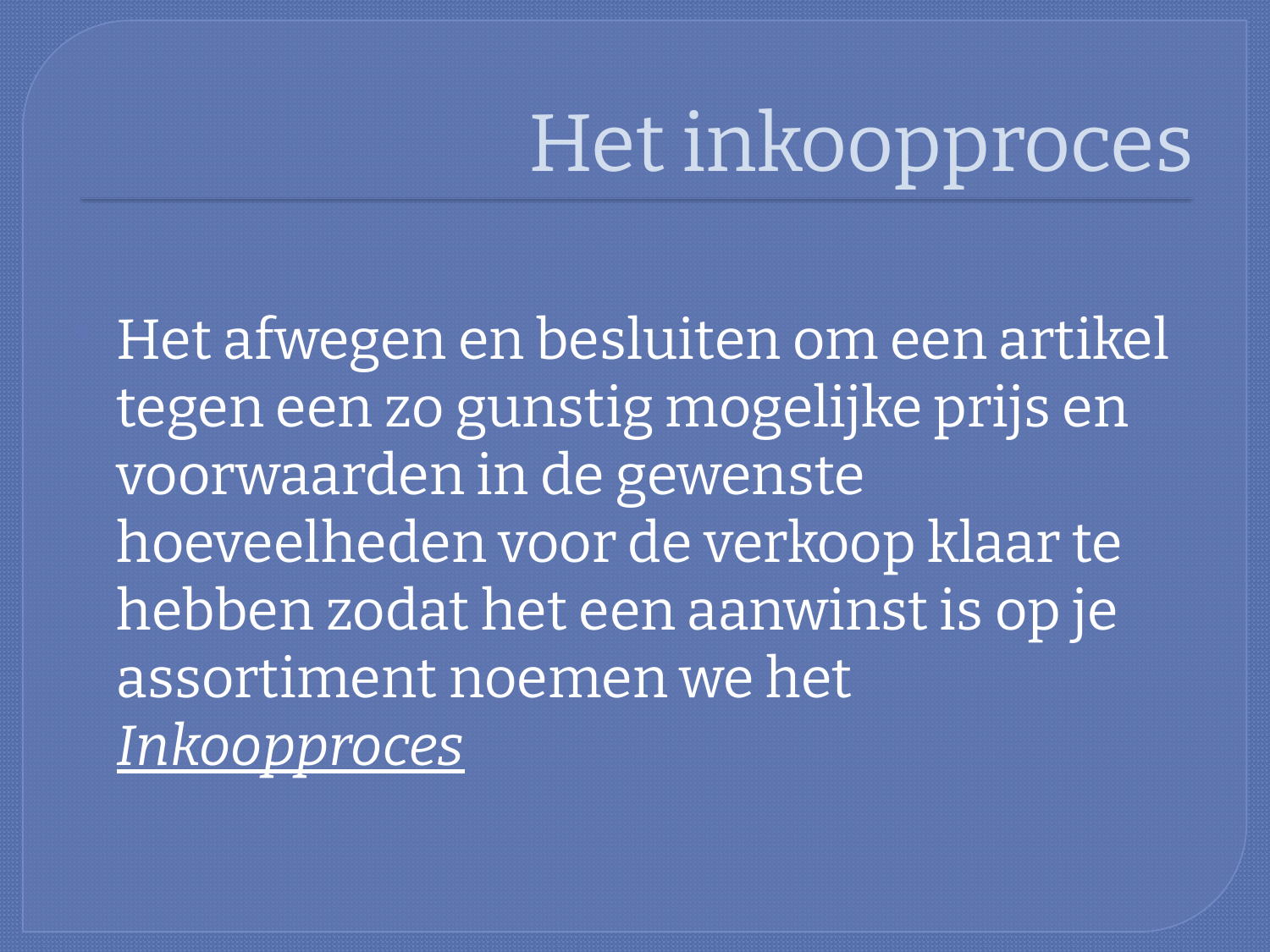

# Het inkoopproces

Het afwegen en besluiten om een artikel tegen een zo gunstig mogelijke prijs en voorwaarden in de gewenste hoeveelheden voor de verkoop klaar te hebben zodat het een aanwinst is op je assortiment noemen we het Inkoopproces